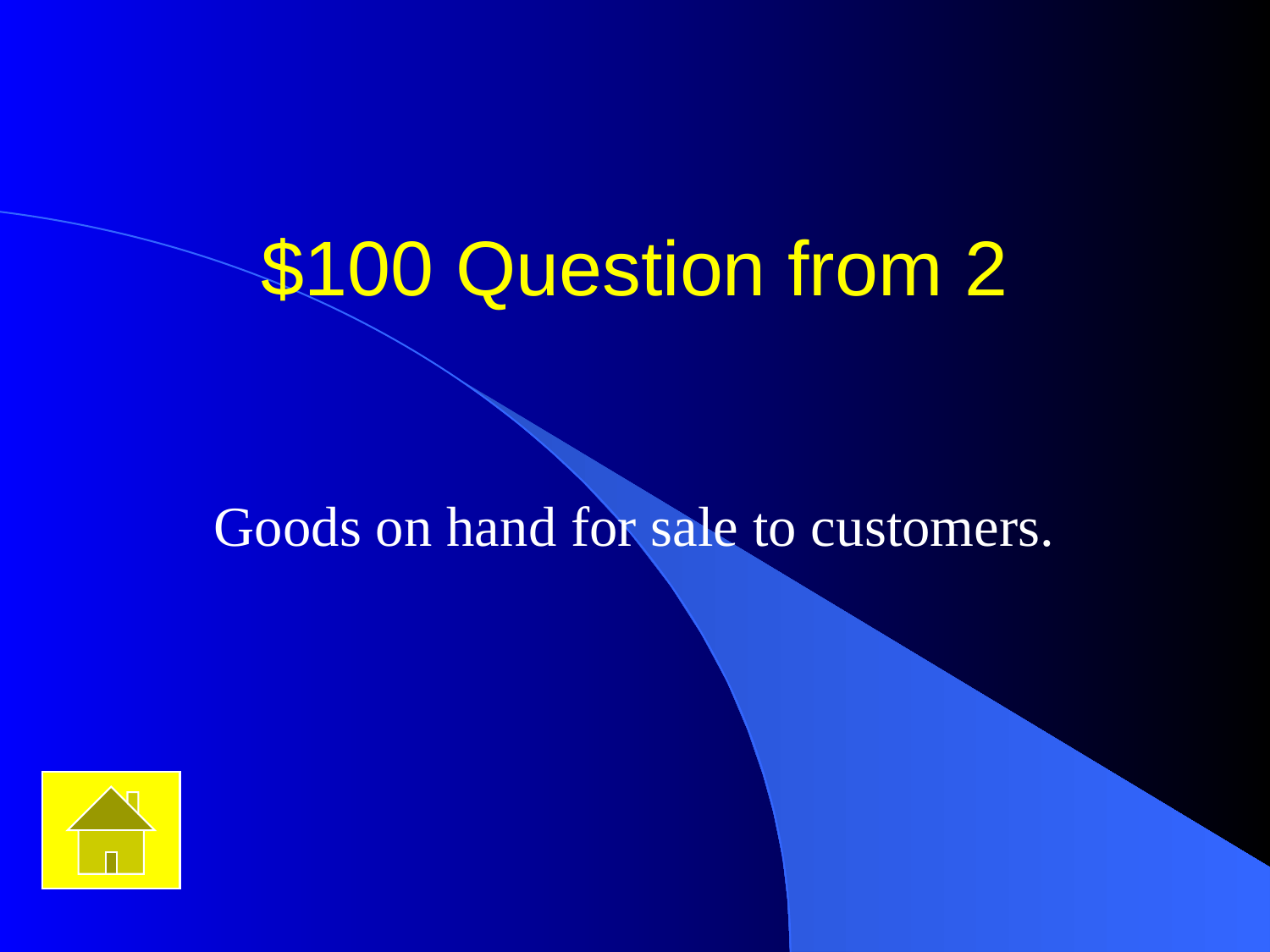

# $100 Question from 2
Goods on hand for sale to customers.